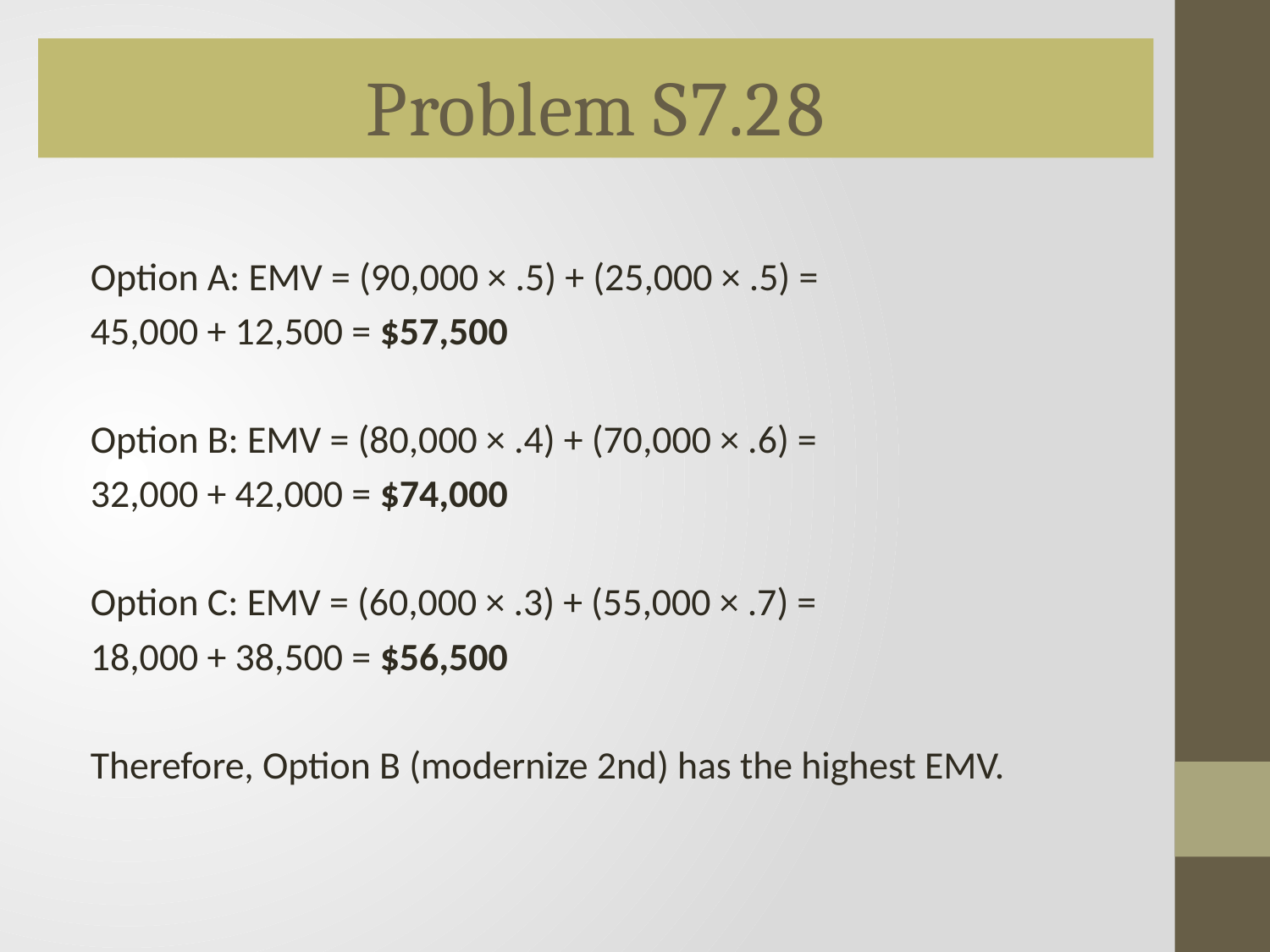

Problem S7.28

Option A: EMV = (90,000 × .5) + (25,000 × .5) =
45,000 + 12,500 = $57,500

Option B: EMV = (80,000 × .4) + (70,000 × .6) =
32,000 + 42,000 = $74,000

Option C: EMV = (60,000 × .3) + (55,000 × .7) =
18,000 + 38,500 = $56,500

Therefore, Option B (modernize 2nd) has the highest EMV.